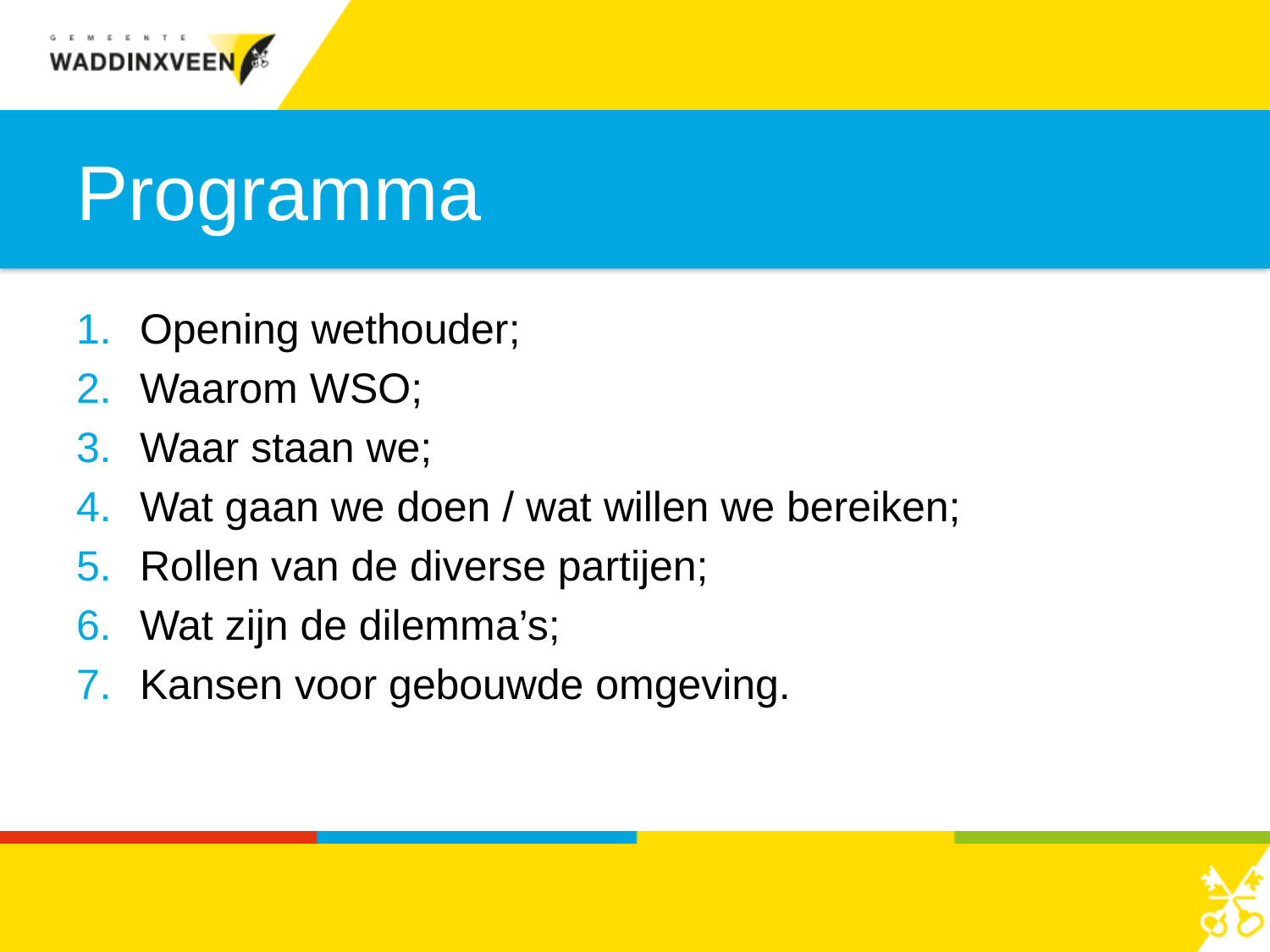

# Programma
Opening wethouder;
Waarom WSO;
Waar staan we;
Wat gaan we doen / wat willen we bereiken;
Rollen van de diverse partijen;
Wat zijn de dilemma’s;
Kansen voor gebouwde omgeving.